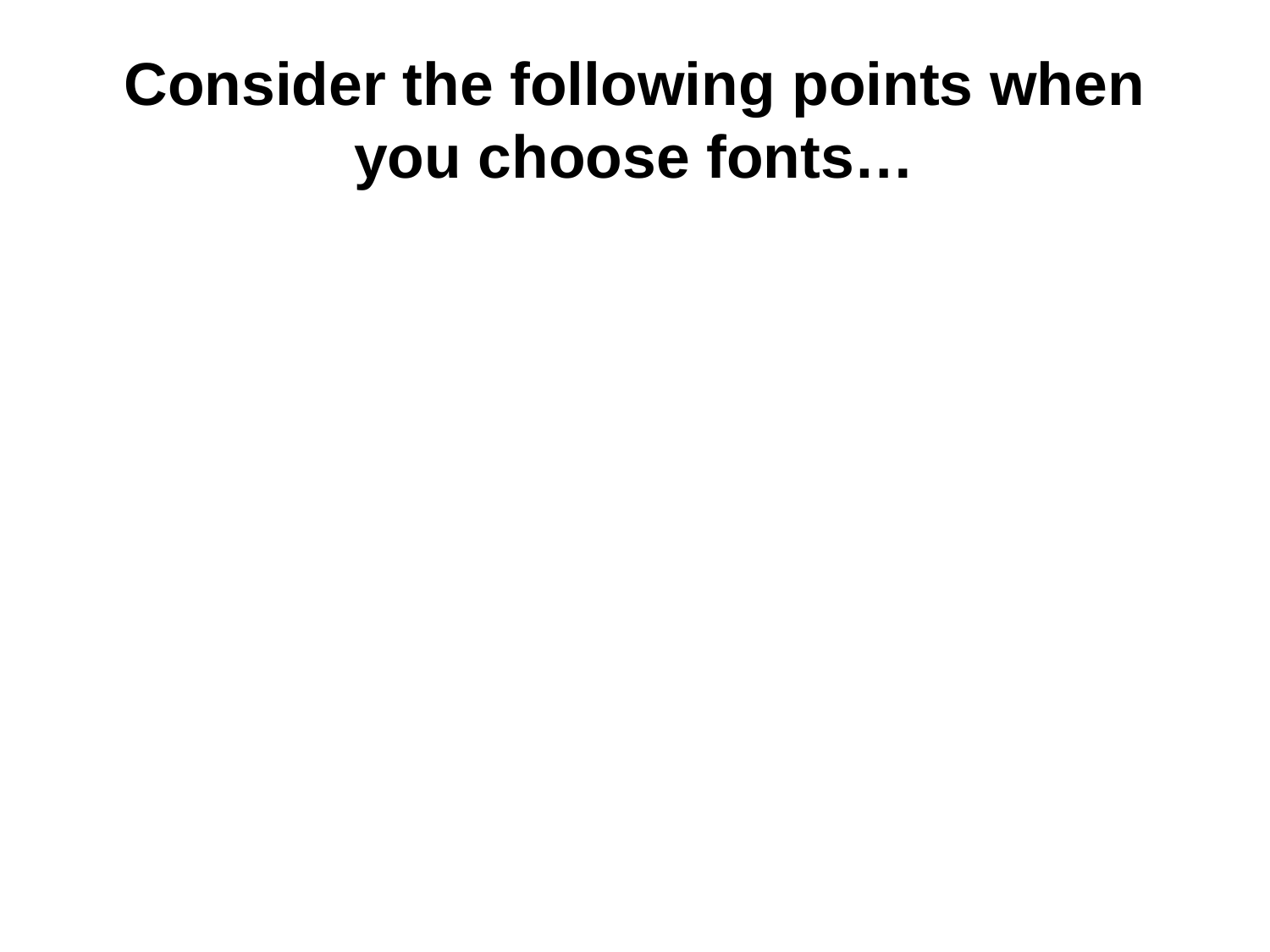

# Consider the following points when you choose fonts…